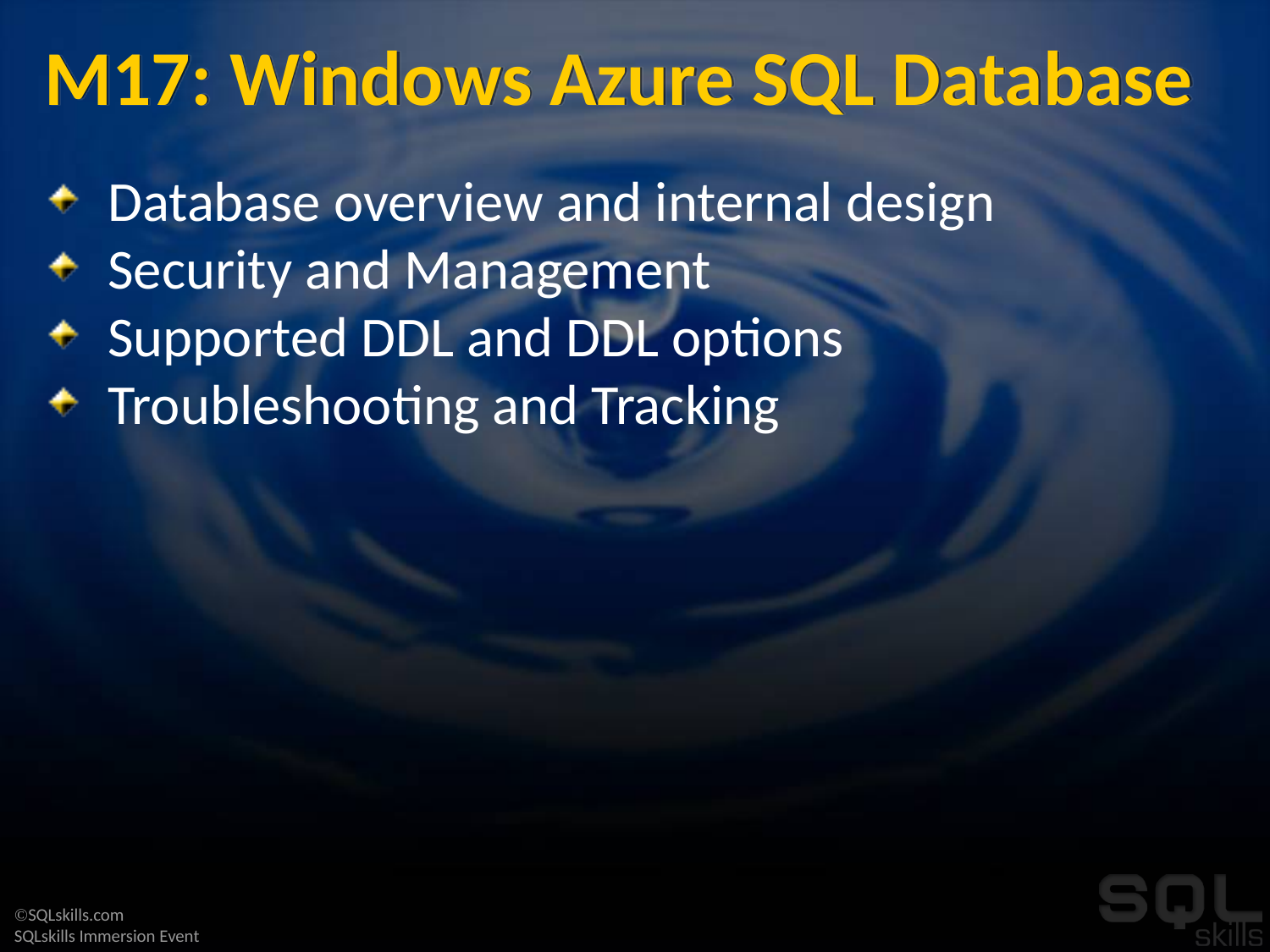

# M17: Windows Azure SQL Database
Database overview and internal design
Security and Management
Supported DDL and DDL options
Troubleshooting and Tracking